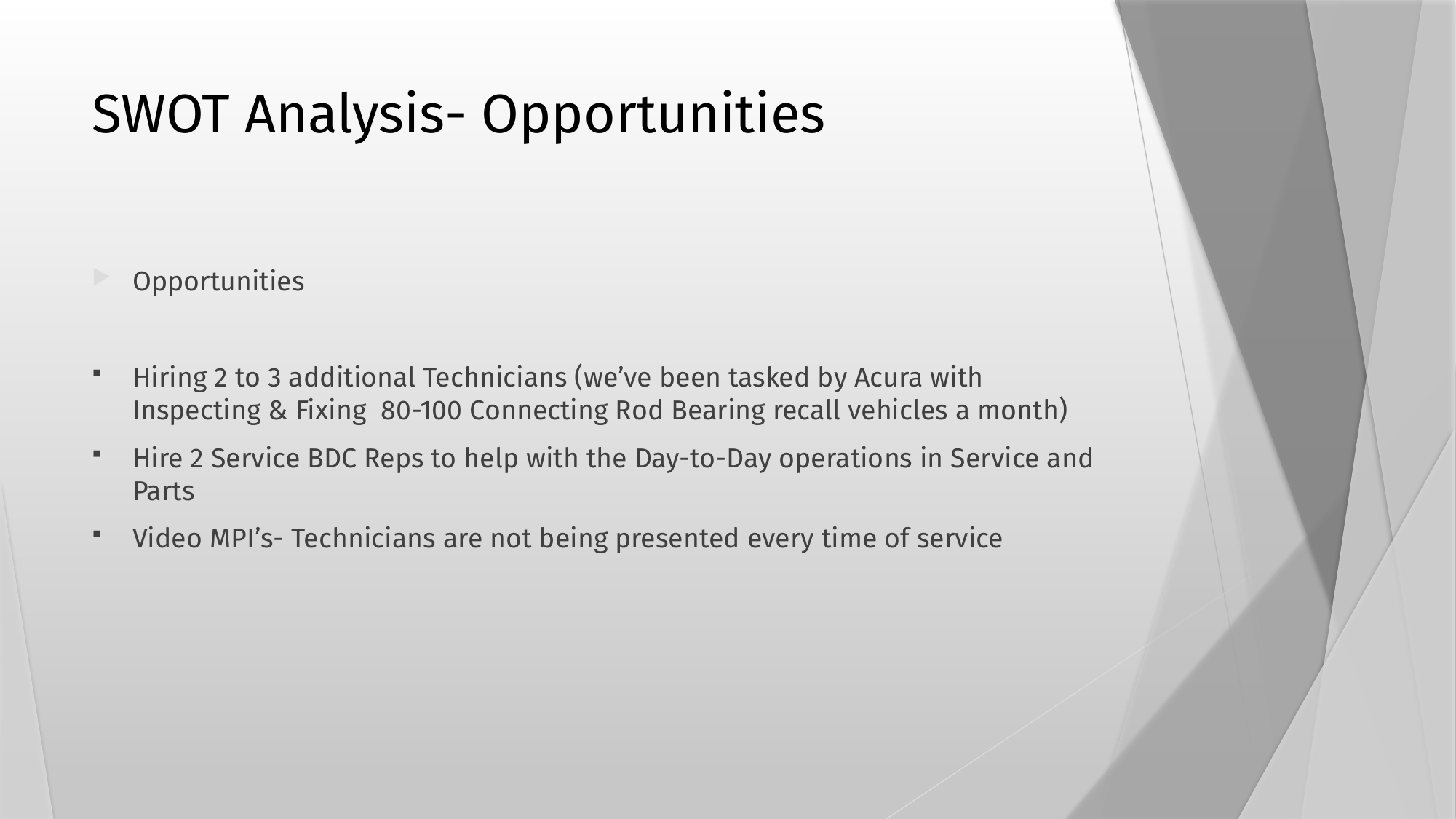

# SWOT Analysis- Opportunities
Opportunities

Hiring 2 to 3 additional Technicians (we’ve been tasked by Acura with Inspecting & Fixing  80-100 Connecting Rod Bearing recall vehicles a month)
Hire 2 Service BDC Reps to help with the Day-to-Day operations in Service and Parts
Video MPI’s- Technicians are not being presented every time of service